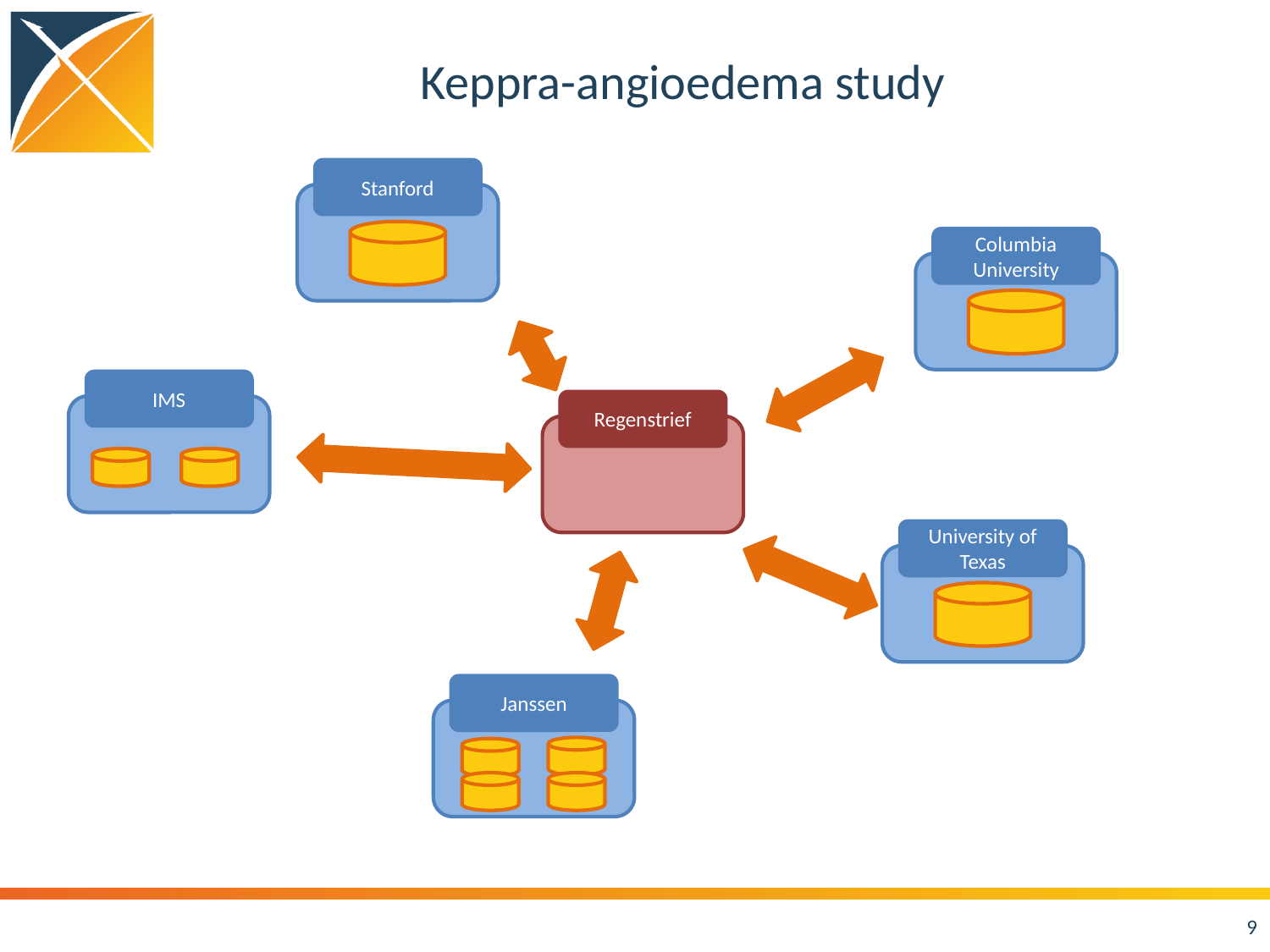

# Keppra-angioedema study
Stanford

Columbia University

IMS
Regenstrief

University of Texas

Janssen

9